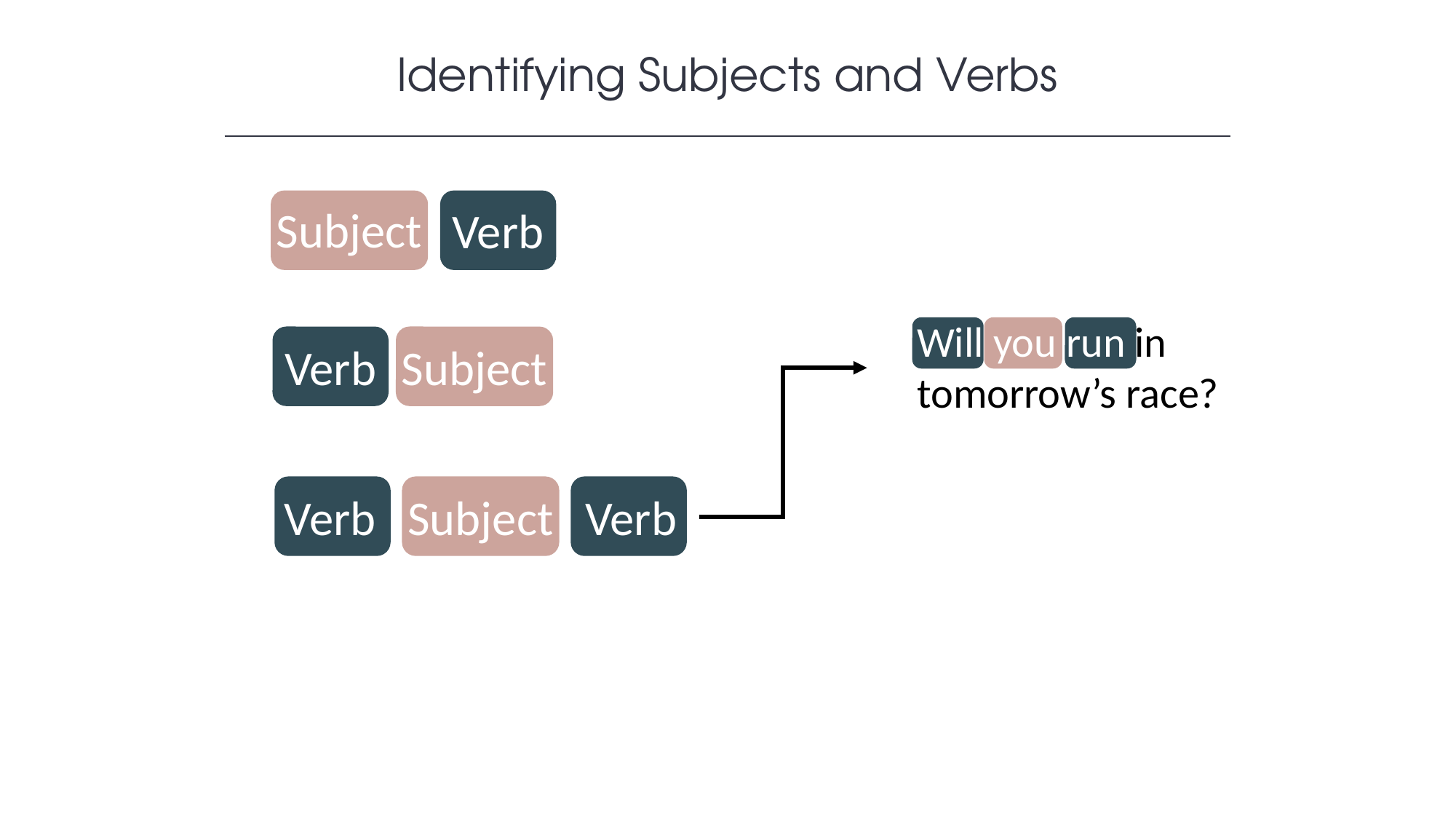

Identifying Subjects and Verbs
HAWKES LEARNING

Subject
Verb
Will you run in tomorrow’s race?

Verb
Subject

Subject
Verb
Verb